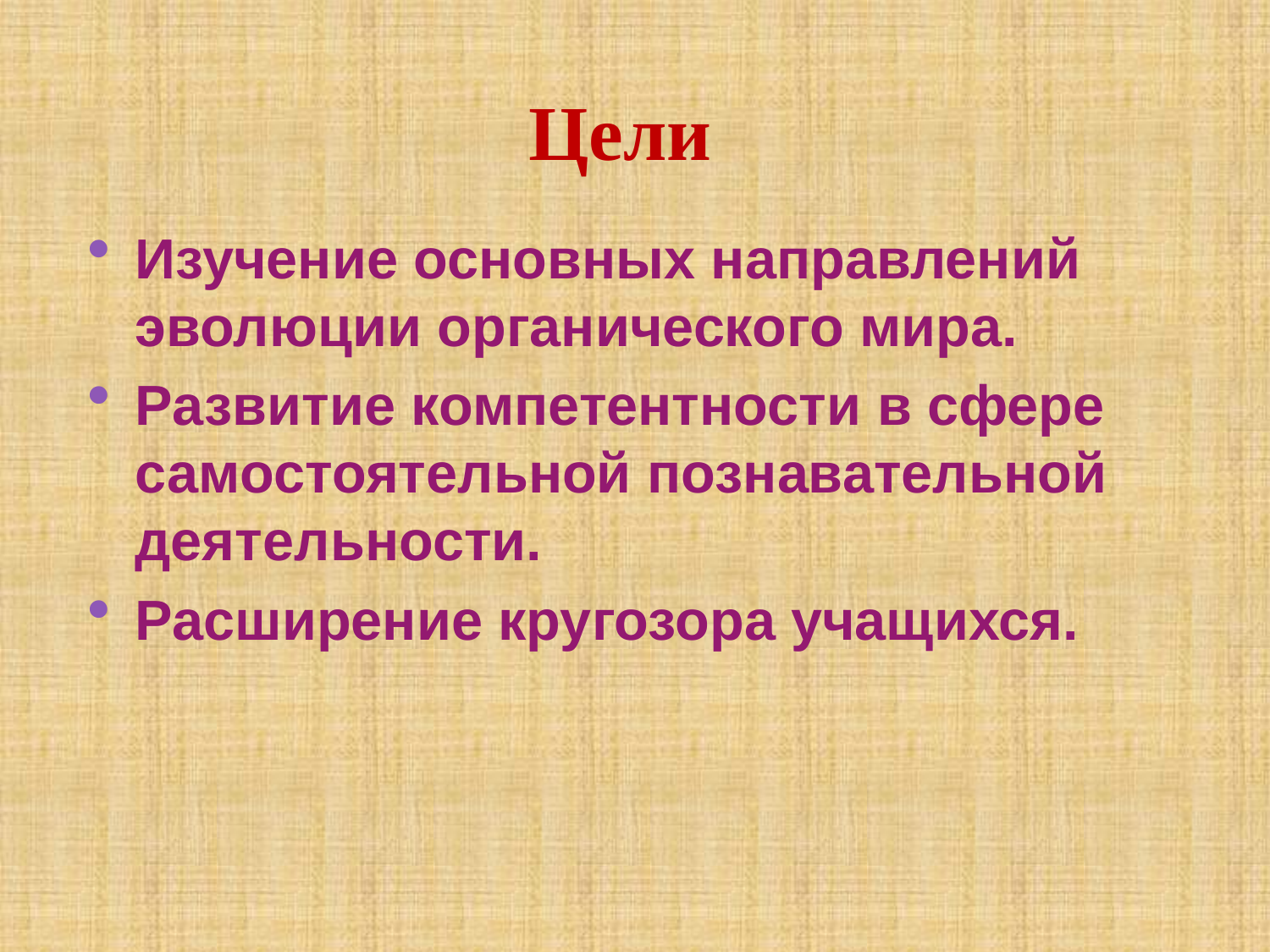

Цели
Изучение основных направлений эволюции органического мира.
Развитие компетентности в сфере самостоятельной познавательной деятельности.
Расширение кругозора учащихся.